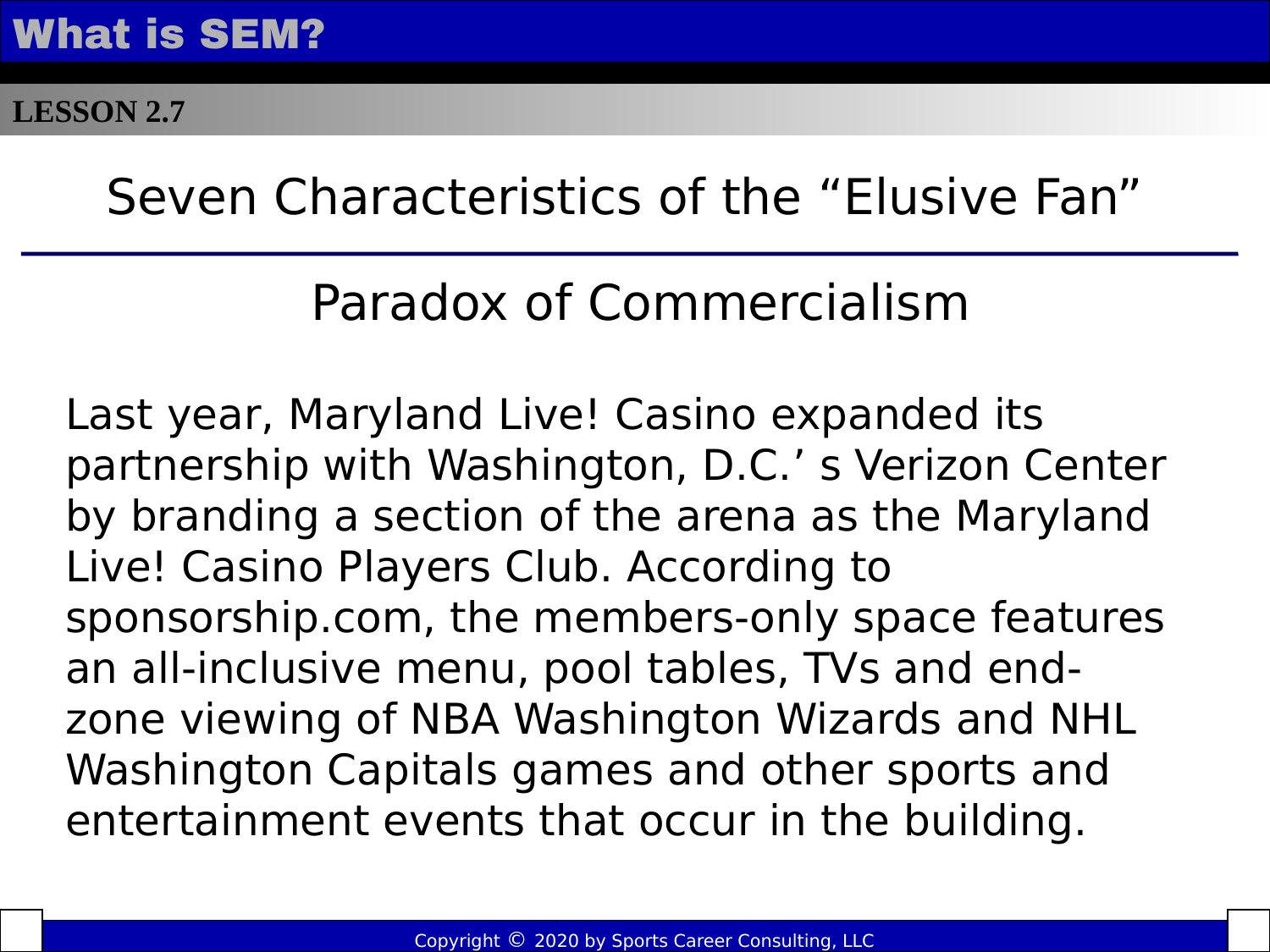

What is SEM?
LESSON 2.7
Seven Characteristics of the “Elusive Fan”

Paradox of Commercialism
Last year, Maryland Live! Casino expanded its partnership with Washington, D.C.’ s Verizon Center by branding a section of the arena as the Maryland Live! Casino Players Club. According to sponsorship.com, the members-only space features an all-inclusive menu, pool tables, TVs and end-zone viewing of NBA Washington Wizards and NHL Washington Capitals games and other sports and entertainment events that occur in the building.
Copyright © 2020 by Sports Career Consulting, LLC